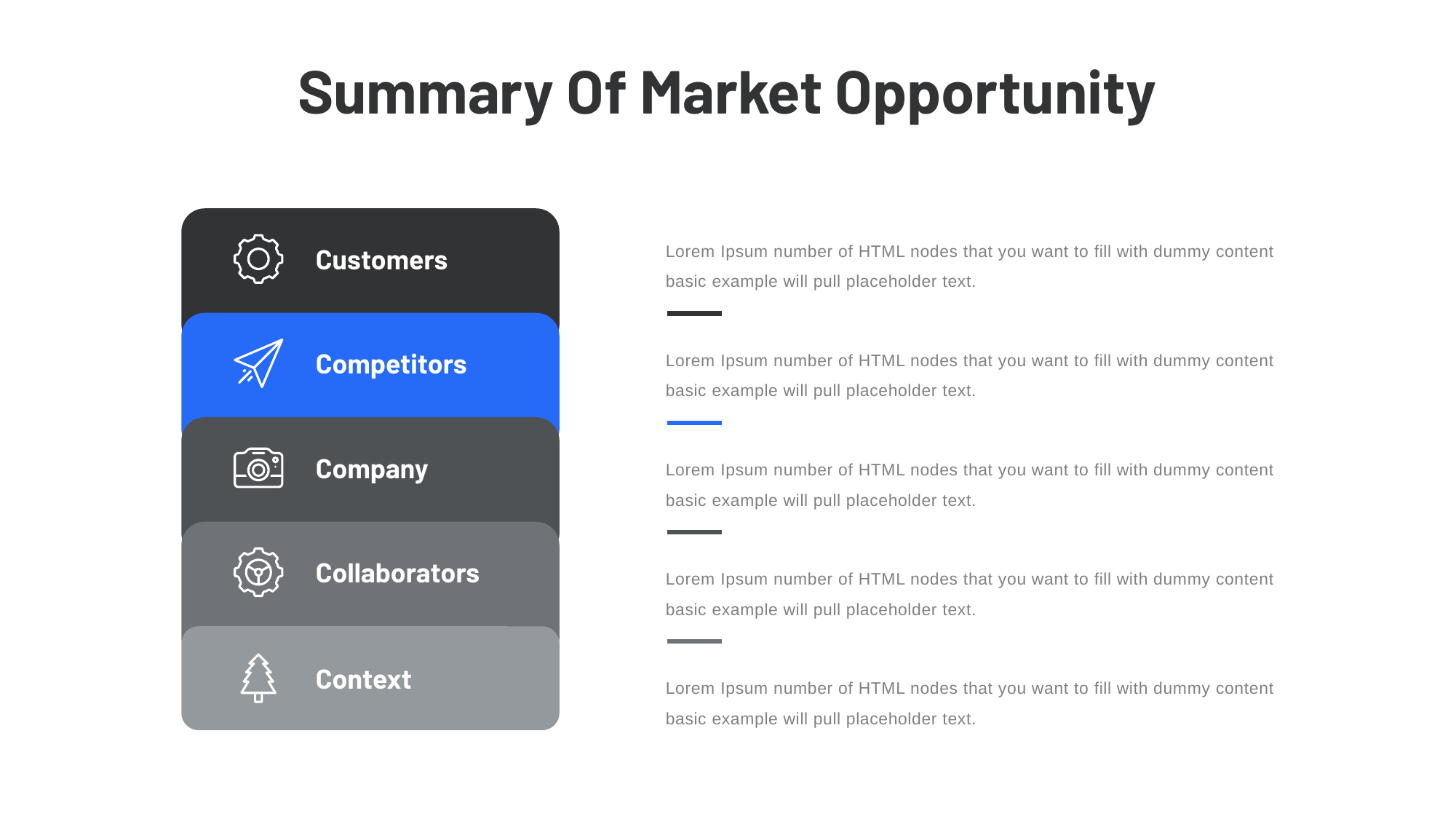

Summary Of Market Opportunity

Lorem Ipsum number of HTML nodes that you want to fill with dummy content basic example will pull placeholder text.

Customers

Lorem Ipsum number of HTML nodes that you want to fill with dummy content basic example will pull placeholder text.

Competitors

Lorem Ipsum number of HTML nodes that you want to fill with dummy content basic example will pull placeholder text.
Company

Collaborators
Lorem Ipsum number of HTML nodes that you want to fill with dummy content basic example will pull placeholder text.

Context
Lorem Ipsum number of HTML nodes that you want to fill with dummy content basic example will pull placeholder text.